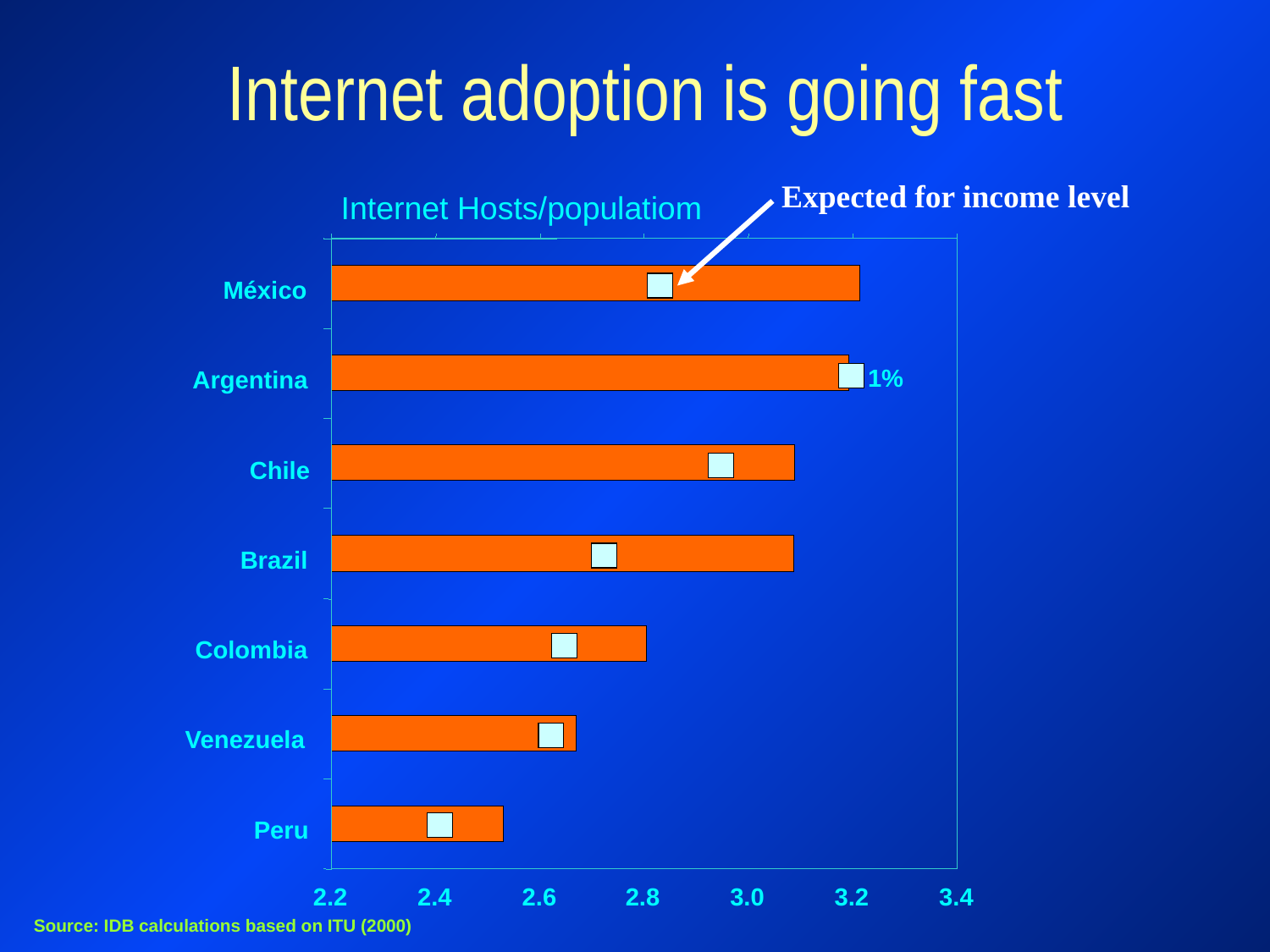

# Internet adoption is going fast
Expected for income level
Internet Hosts/populatiom

México

1%

Argentina

Chile

Brazil

Colombia

Venezuela

Peru

2.2
2.4
2.6
2.8
3.0
3.2
3.4
Source: IDB calculations based on ITU (2000)